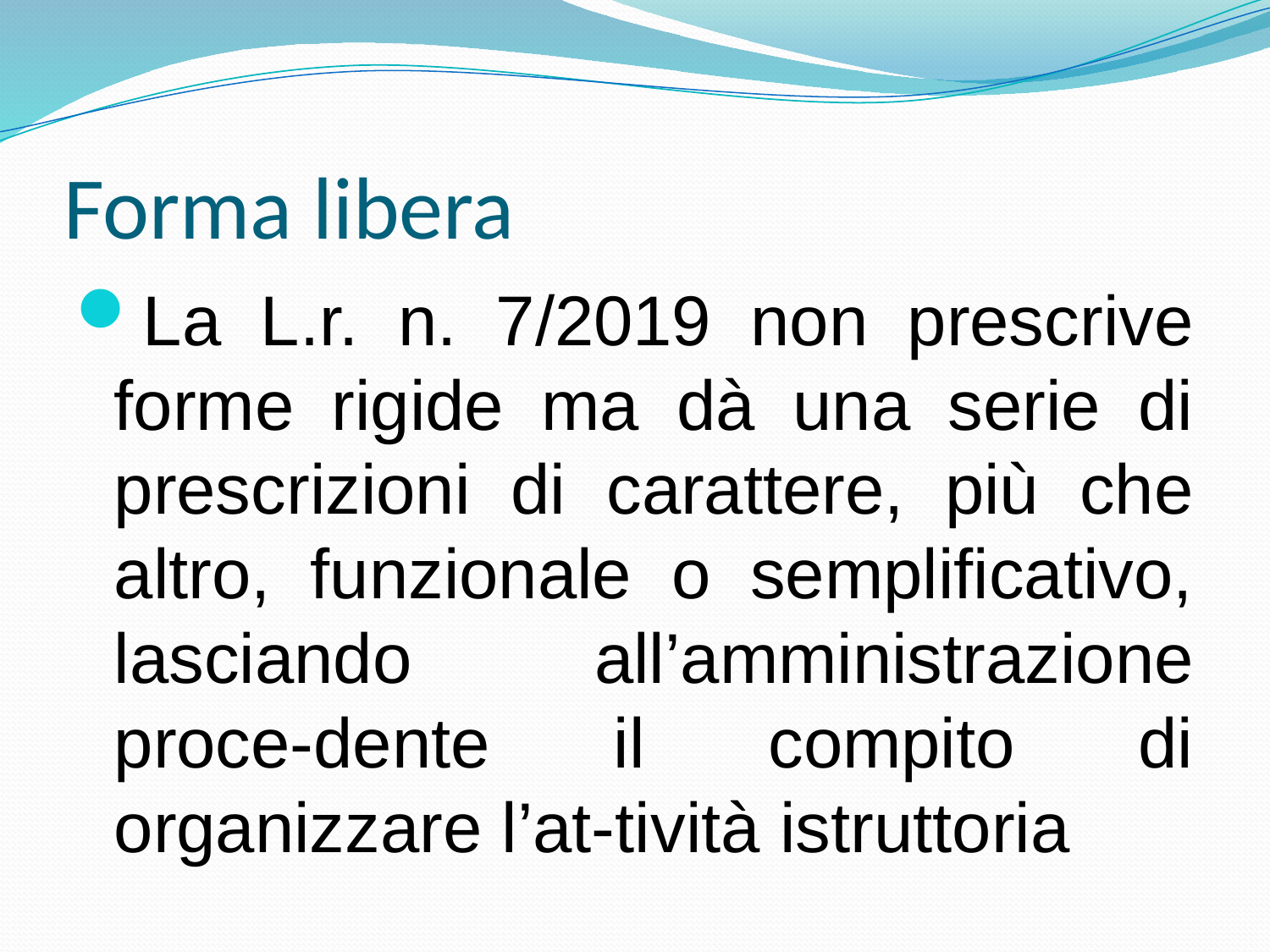

# Forma libera
La L.r. n. 7/2019 non prescrive forme rigide ma dà una serie di prescrizioni di carattere, più che altro, funzionale o semplificativo, lasciando all’amministrazione proce-dente il compito di organizzare l’at-tività istruttoria